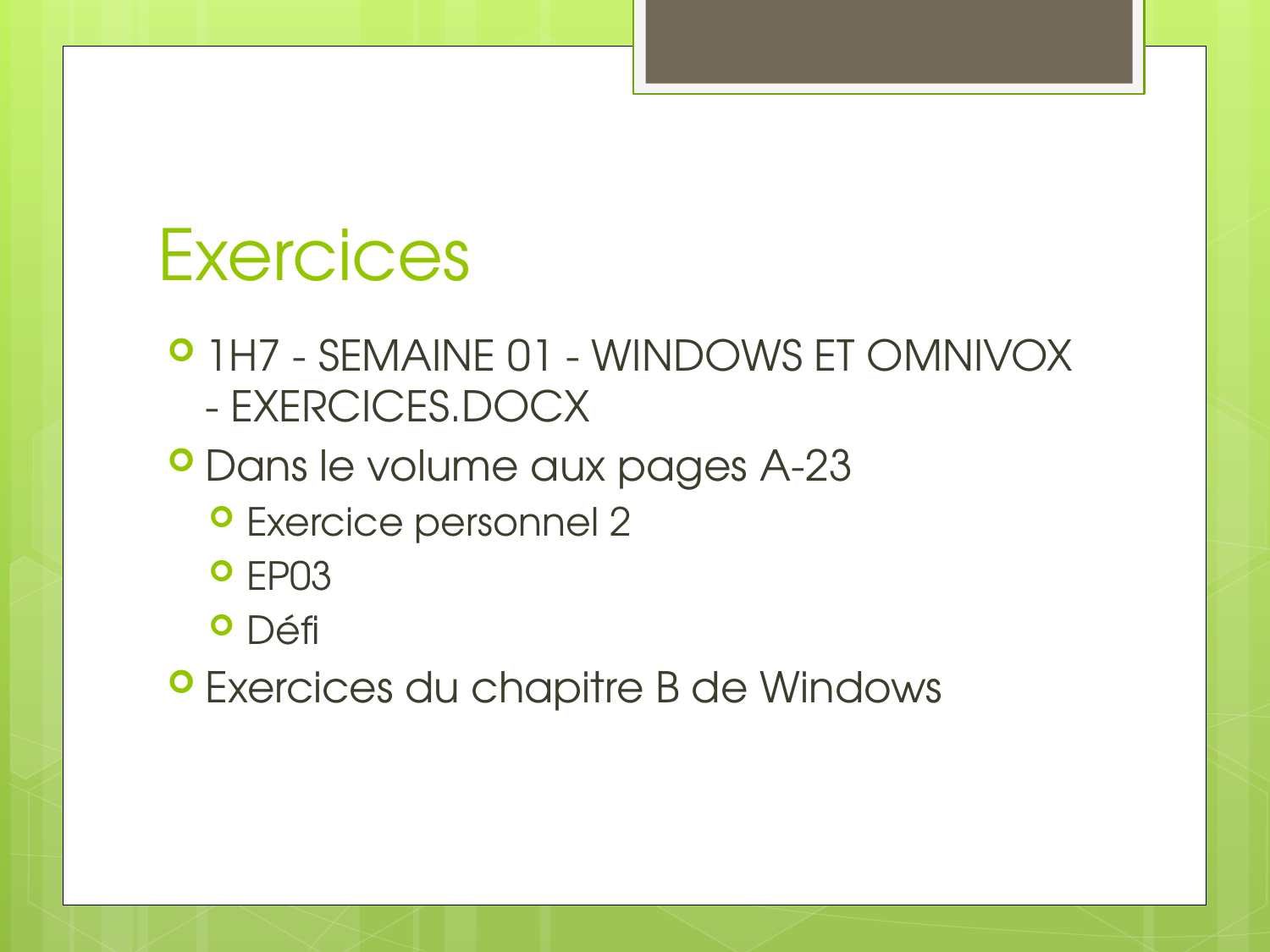

# Exercices
1H7 - SEMAINE 01 - WINDOWS ET OMNIVOX - EXERCICES.DOCX
Dans le volume aux pages A-23
Exercice personnel 2
EP03
Défi
Exercices du chapitre B de Windows